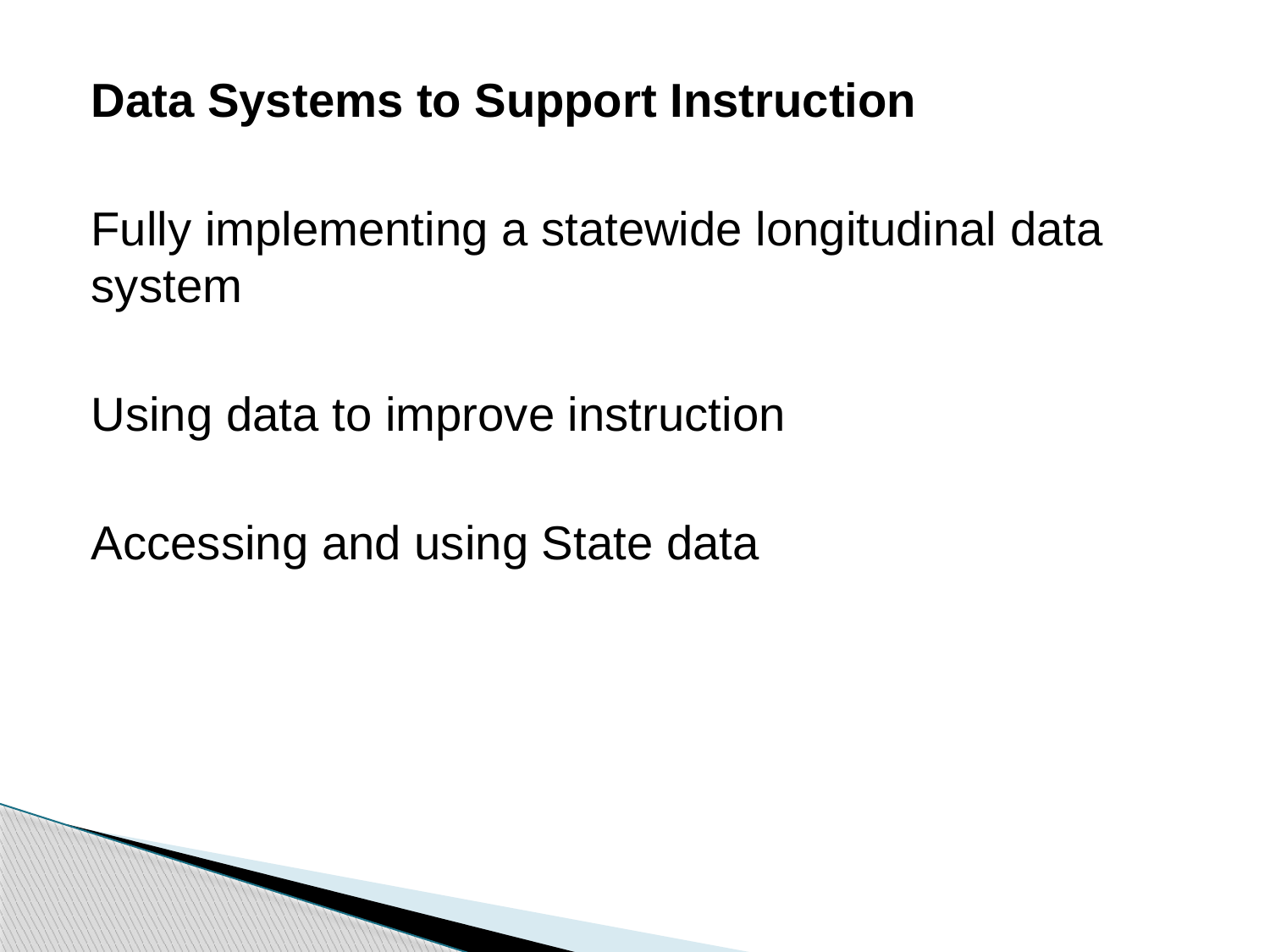

Data Systems to Support Instruction

Fully implementing a statewide longitudinal data system

Using data to improve instruction

Accessing and using State data